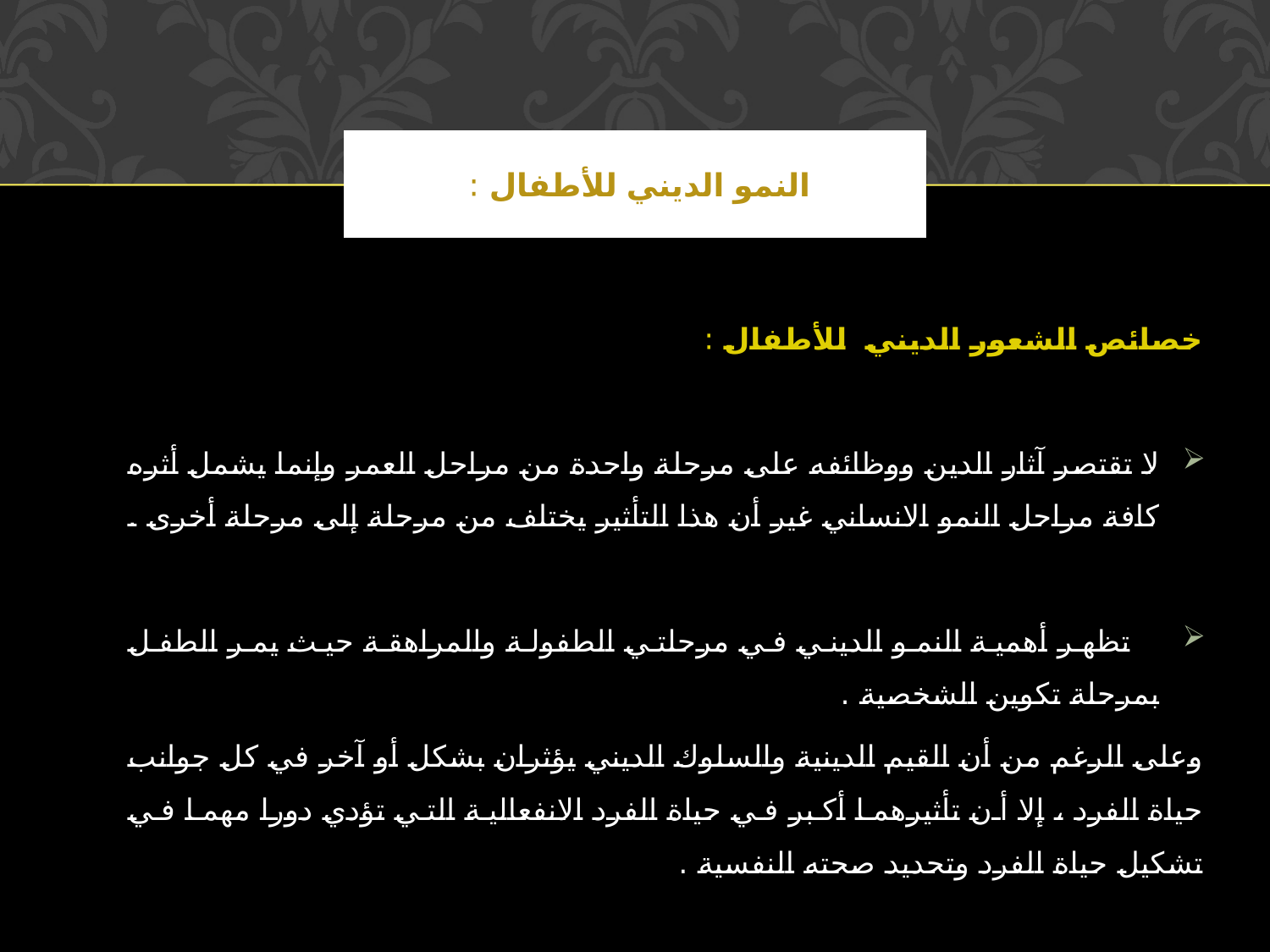

# النمو الديني للأطفال :
خصائص الشعور الديني  للأطفال :

لا تقتصر آثار الدين ووظائفه على مرحلة واحدة من مراحل العمر وإنما يشمل أثره كافة مراحل النمو الانساني غير أن هذا التأثير يختلف من مرحلة إلى مرحلة أخرى .

   تظهر أهمية النمو الديني في مرحلتي الطفولة والمراهقة حيث يمر الطفل بمرحلة تكوين الشخصية .
وعلى الرغم من أن القيم الدينية والسلوك الديني يؤثران بشكل أو آخر في كل جوانب حياة الفرد ، إلا أن تأثيرهما أكبر في حياة الفرد الانفعالية التي تؤدي دورا مهما في تشكيل حياة الفرد وتحديد صحته النفسية .